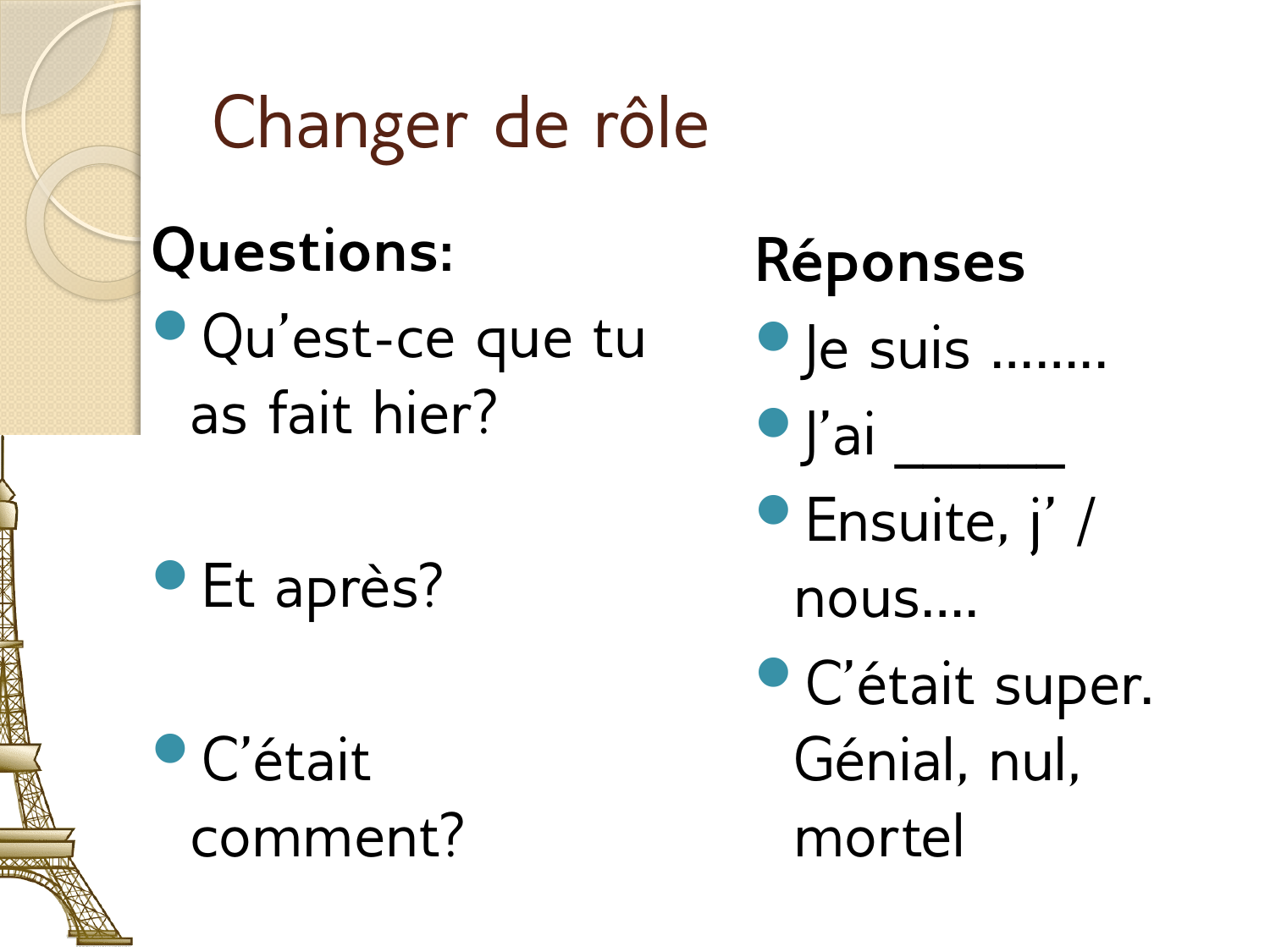

# Changer de rôle
Questions:
Qu’est-ce que tu as fait hier?

Et après?

C’était comment?
Réponses
Je suis ……..
J’ai ______
Ensuite, j’ / nous….
C’était super. Génial, nul, mortel